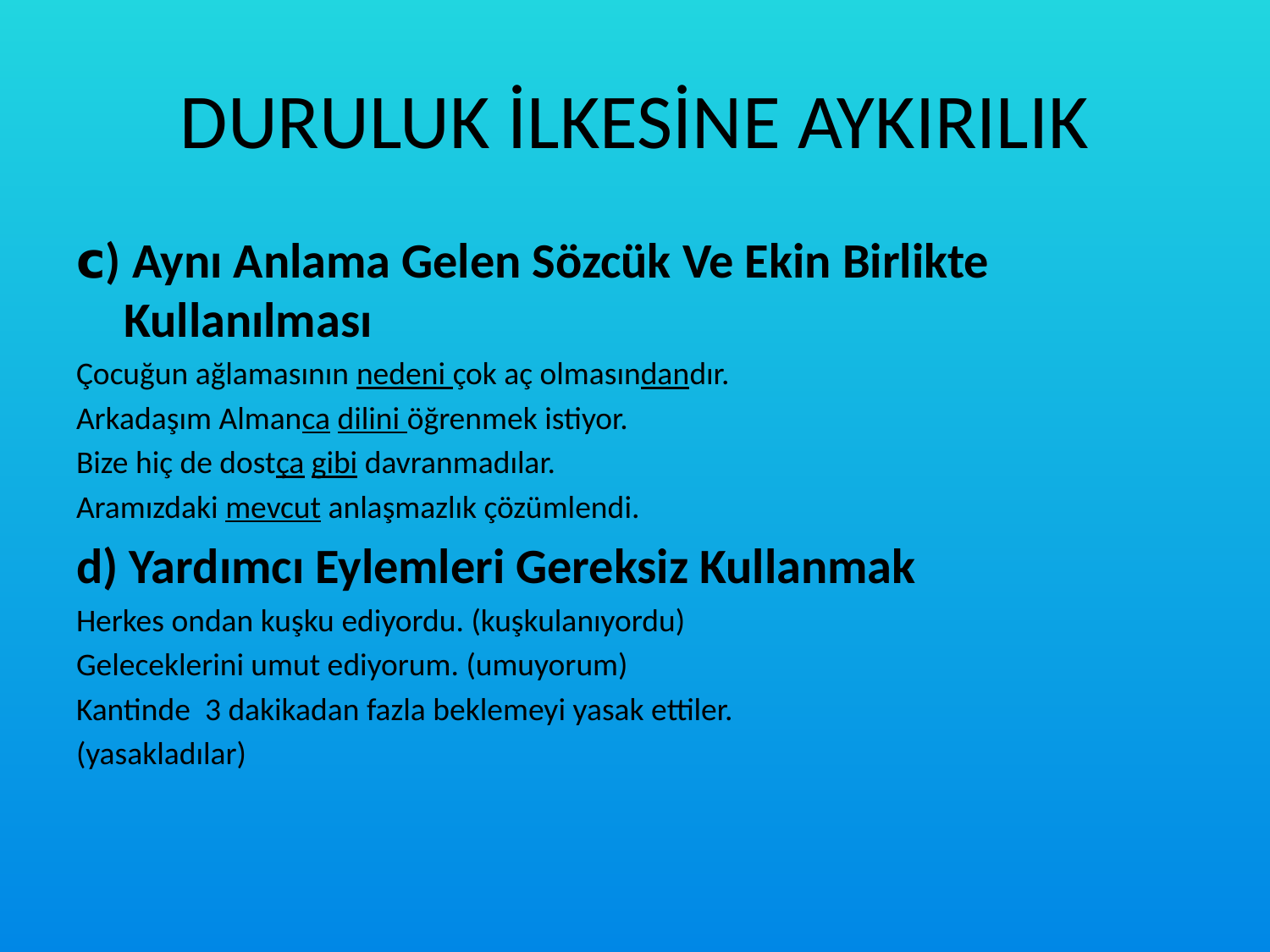

# DURULUK İLKESİNE AYKIRILIK
c) Aynı Anlama Gelen Sözcük Ve Ekin Birlikte Kullanılması
Çocuğun ağlamasının nedeni çok aç olmasındandır.
Arkadaşım Almanca dilini öğrenmek istiyor.
Bize hiç de dostça gibi davranmadılar.
Aramızdaki mevcut anlaşmazlık çözümlendi.
d) Yardımcı Eylemleri Gereksiz Kullanmak
Herkes ondan kuşku ediyordu. (kuşkulanıyordu)
Geleceklerini umut ediyorum. (umuyorum)
Kantinde  3 dakikadan fazla beklemeyi yasak ettiler.
(yasakladılar)